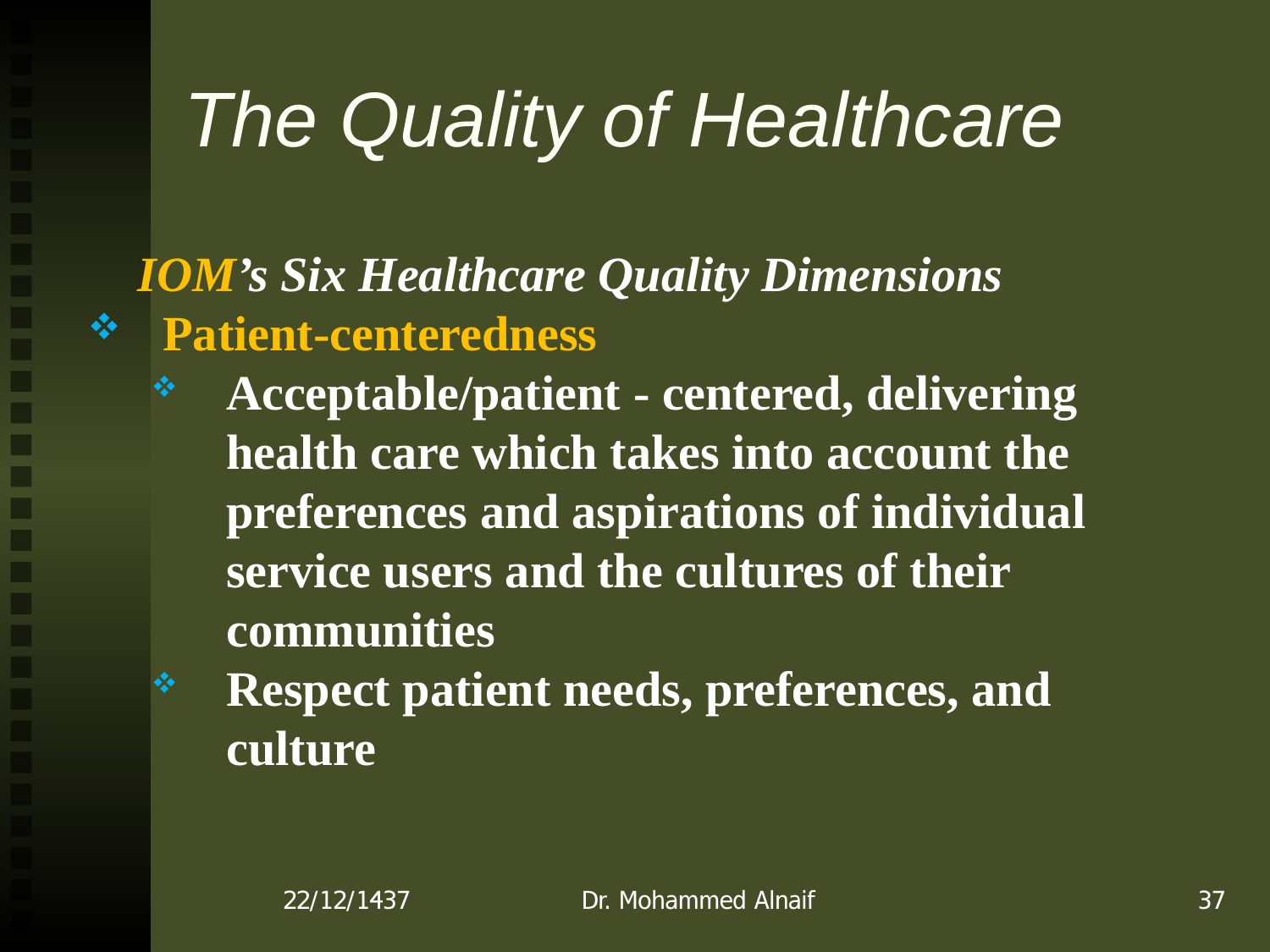

# The Quality of Healthcare
IOM’s Six Healthcare Quality Dimensions
Patient-centeredness
Acceptable/patient - centered, delivering health care which takes into account the preferences and aspirations of individual service users and the cultures of their communities
Respect patient needs, preferences, and culture
22/12/1437
Dr. Mohammed Alnaif
37